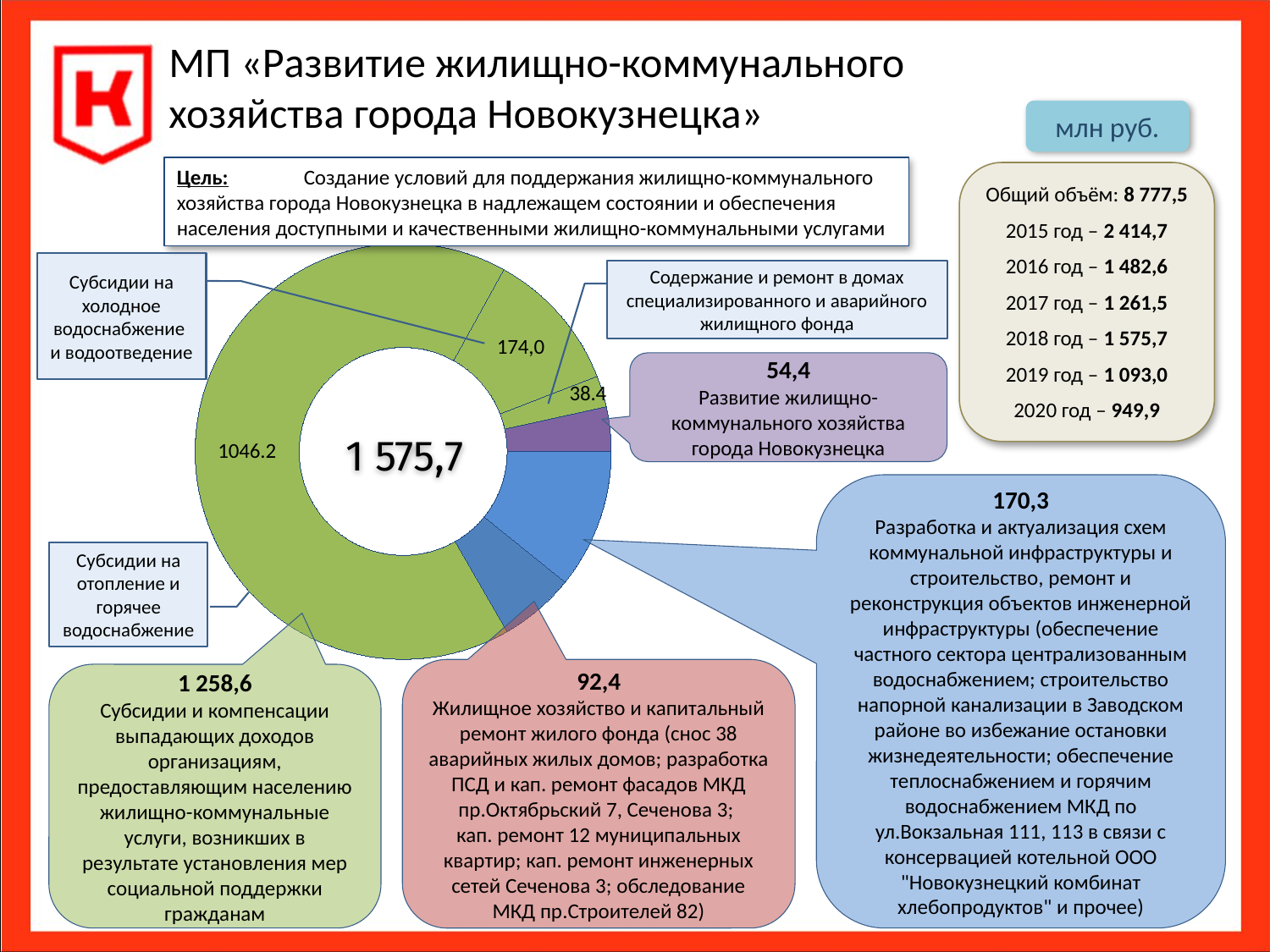

# МП «Развитие жилищно-коммунального хозяйства города Новокузнецка»

млн руб.
Цель:	Создание условий для поддержания жилищно-коммунального хозяйства города Новокузнецка в надлежащем состоянии и обеспечения населения доступными и качественными жилищно-коммунальными услугами
Общий объём: 8 777,5
2015 год – 2 414,7
2016 год – 1 482,6
2017 год – 1 261,5
2018 год – 1 575,7
2019 год – 1 093,0
2020 год – 949,9

### Chart

| Category | 1091,9 |
|---|---|
| Разработка и актуализация схем коммунальной инфраструктуры и строительство, ремонт и реконструкция объектов инженерной инфраструктуры (обеспечение частного сектора централизованным водоснабжением; строительство напорной канализации в Заводском районе во и | 170.3 |
| Жилищное хозяйство и капитальный ремонт жилого фонда (снос 55 аварийных жилых домов; разработка ПСД и кап.ремонт фасадов МКД пр.Октябрьский 7, Сеченова 3; кап.ремонт 12 муниципальных квартир; кап.ремонт инженерных сетей Сеченова 3; обследование МКД пр.Стр | 92.4 |
| Основное мероприятие "Обеспечение выплаты субсидии на возмещение затрат, связанных с применением государственных регулируемых цен, организациям коммунального комплекса за услуги отопления и горячего водоснабжения" | 1046.2 |
| Основное мероприятие "Обеспечение выплаты субсидии на возмещение затрат, связанных с применением государственных регулируемых цен, организациям коммунального комплекса за услуги холодного водоснабжения и водоотведения" | 174.6 |
| Основное мероприятие "Обеспечение выплаты субсидии организациям, предоставляющим населению услуги по содержанию и ремонту общего имущества в многоквартирных жилых домах специализированного и аварийного жилищного фонда" | 38.4 |
| Развитие жилищно-коммунального хозяйства города Новокузнецка | 54.4 |
Субсидии на холодное водоснабжение  и водоотведение
Содержание и ремонт в домах специализированного и аварийного жилищного фонда
54,4
Развитие жилищно-коммунального хозяйства города Новокузнецка
1 575,7
170,3
Разработка и актуализация схем коммунальной инфраструктуры и строительство, ремонт и реконструкция объектов инженерной инфраструктуры (обеспечение частного сектора централизованным водоснабжением; строительство напорной канализации в Заводском районе во избежание остановки жизнедеятельности; обеспечение теплоснабжением и горячим водоснабжением МКД по ул.Вокзальная 111, 113 в связи с консервацией котельной ООО "Новокузнецкий комбинат хлебопродуктов" и прочее)
Субсидии на отопление и горячее водоснабжение
92,4
Жилищное хозяйство и капитальный ремонт жилого фонда (снос 38 аварийных жилых домов; разработка ПСД и кап. ремонт фасадов МКД пр.Октябрьский 7, Сеченова 3;
кап. ремонт 12 муниципальных квартир; кап. ремонт инженерных сетей Сеченова 3; обследование МКД пр.Строителей 82)
1 258,6
Субсидии и компенсации выпадающих доходов организациям, предоставляющим населению жилищно-коммунальные услуги, возникших в результате установления мер социальной поддержки гражданам
28